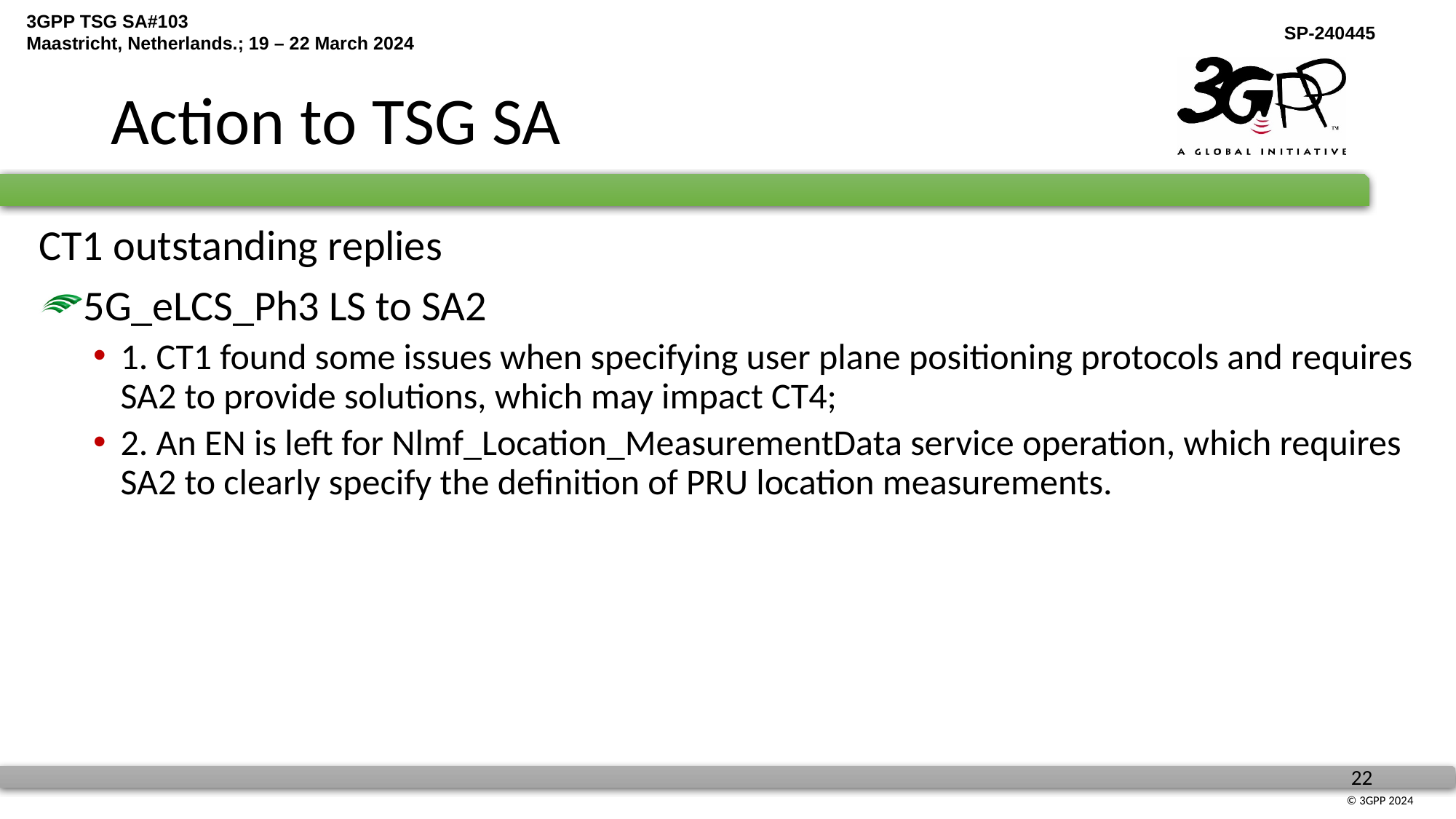

# Action to TSG SA
CT1 outstanding replies
5G_eLCS_Ph3 LS to SA2
1. CT1 found some issues when specifying user plane positioning protocols and requires SA2 to provide solutions, which may impact CT4;
2. An EN is left for Nlmf_Location_MeasurementData service operation, which requires SA2 to clearly specify the definition of PRU location measurements.